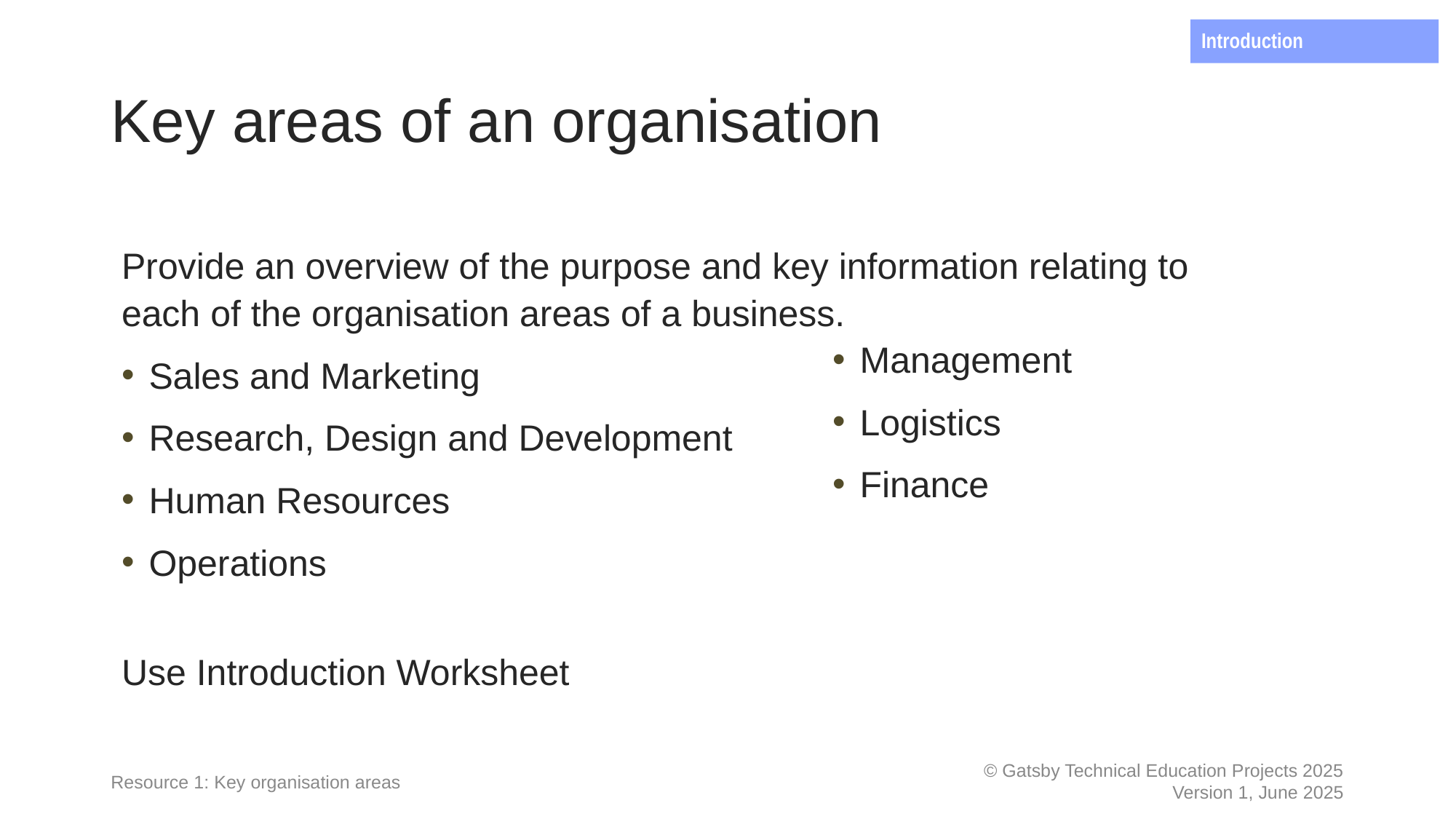

Introduction
# Key areas of an organisation
Provide an overview of the purpose and key information relating to each of the organisation areas of a business.
Sales and Marketing
Research, Design and Development
Human Resources
Operations
Use Introduction Worksheet
Management
Logistics
Finance
Resource 1: Key organisation areas